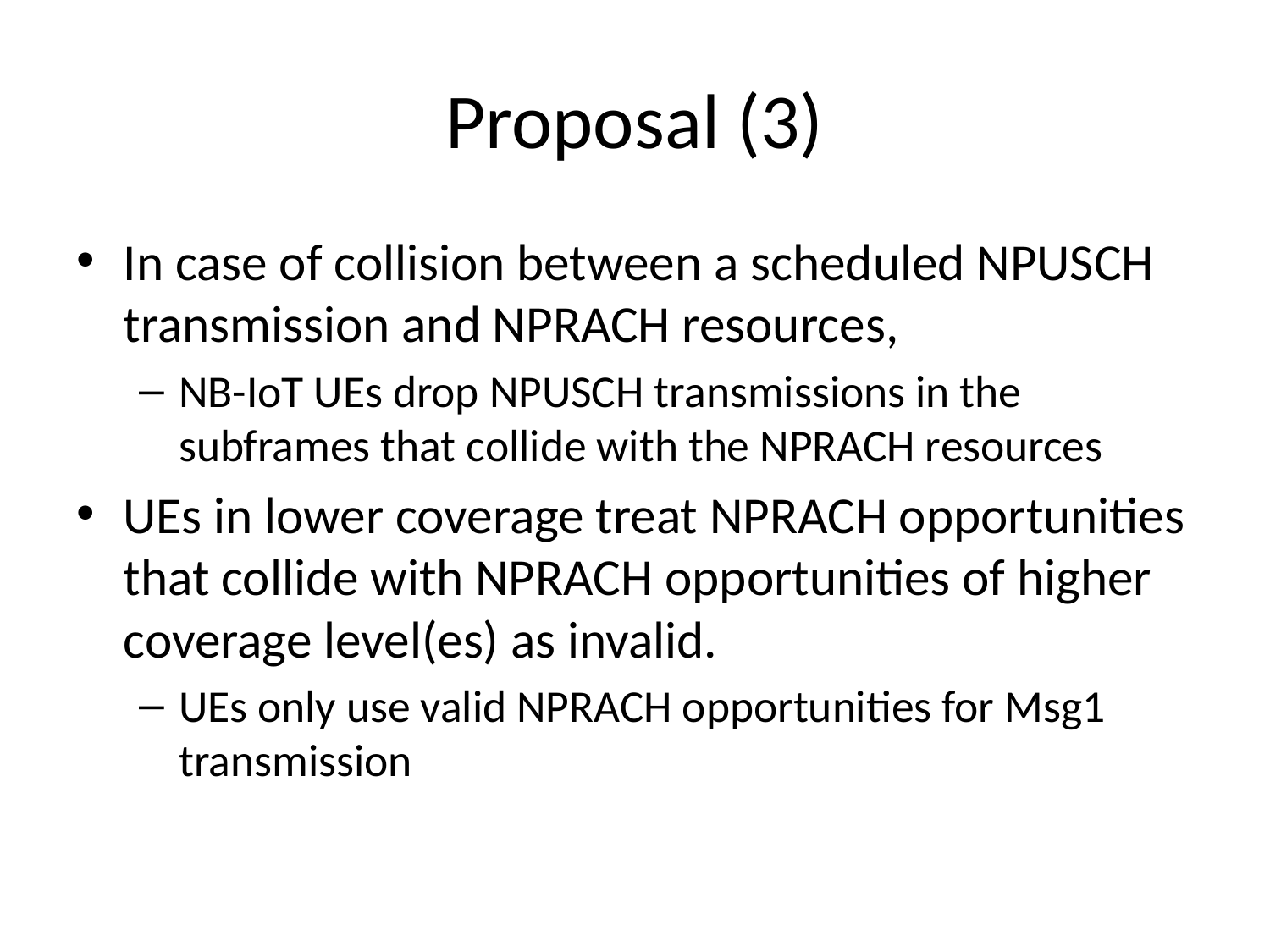

# Proposal (3)
In case of collision between a scheduled NPUSCH transmission and NPRACH resources,
NB-IoT UEs drop NPUSCH transmissions in the subframes that collide with the NPRACH resources
UEs in lower coverage treat NPRACH opportunities that collide with NPRACH opportunities of higher coverage level(es) as invalid.
UEs only use valid NPRACH opportunities for Msg1 transmission